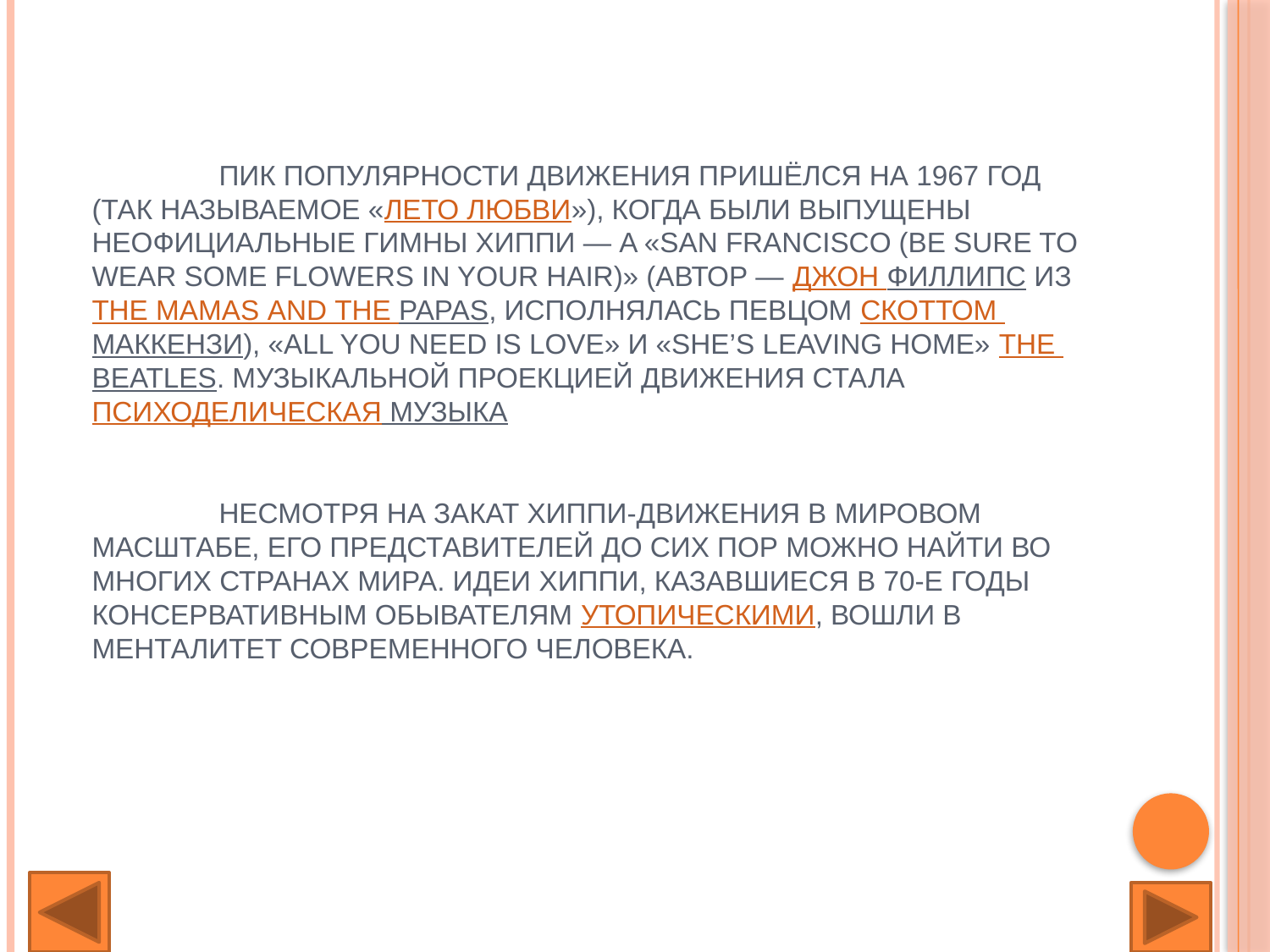

# Пик популярности движения пришёлся на 1967 год (так называемое «лето любви»), когда были выпущены неофициальные гимны хиппи — A «San Francisco (Be Sure To Wear Some Flowers In Your Hair)» (автор — Джон Филлипс из The Mamas and the Papas, исполнялась певцом Скоттом МакКензи), «All You Need Is Love» и «She’s Leaving Home» The Beatles. Музыкальной проекцией движения стала психоделическая музыка Несмотря на закат хиппи-движения в мировом масштабе, его представителей до сих пор можно найти во многих странах мира. Идеи хиппи, казавшиеся в 70-е годы консервативным обывателям утопическими, вошли в менталитет современного человека.